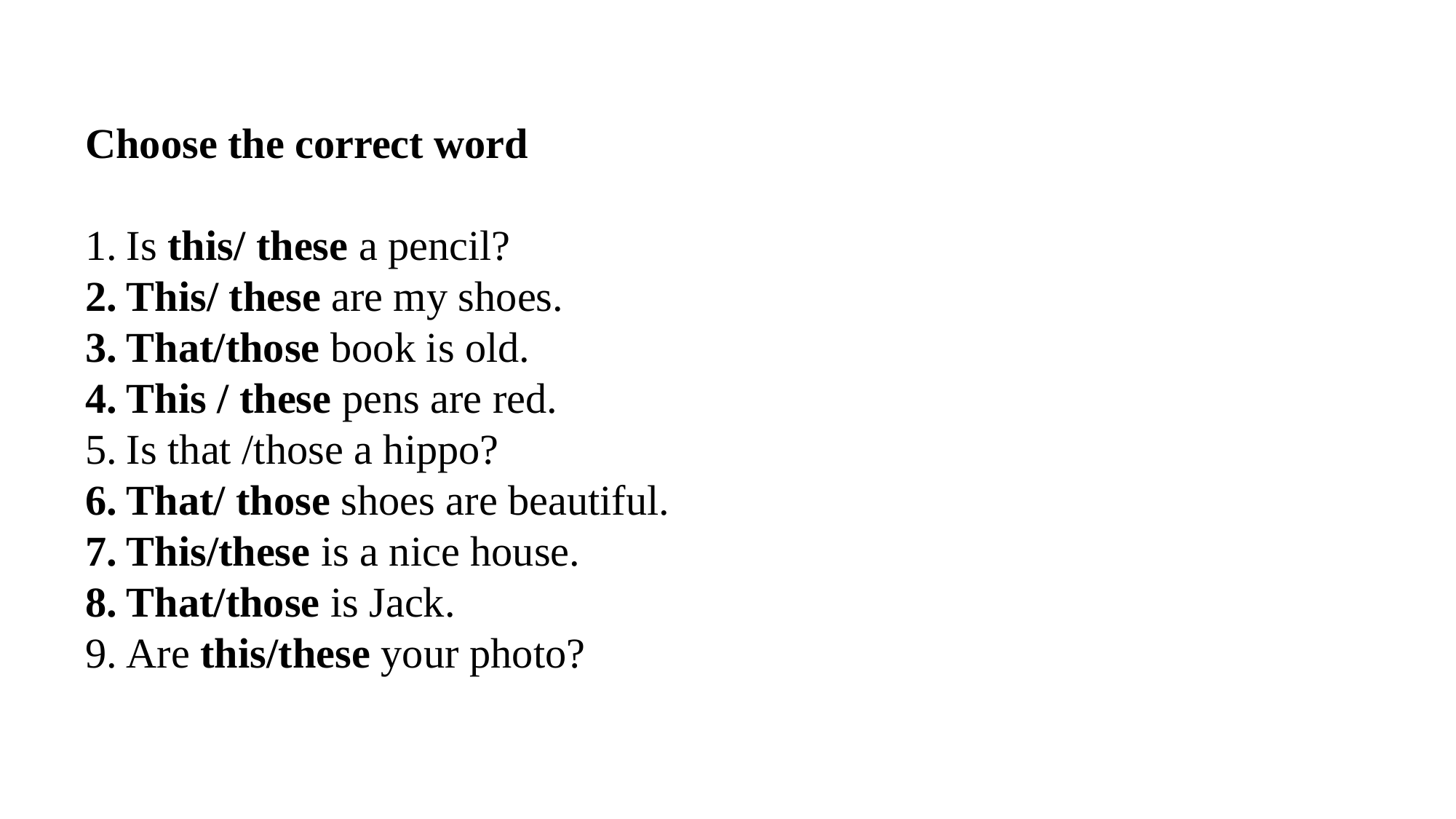

Choose the correct word

Is this/ these a pencil?
This/ these are my shoes.
That/those book is old.
This / these pens are red.
Is that /those a hippo?
That/ those shoes are beautiful.
This/these is a nice house.
That/those is Jack.
Are this/these your photo?